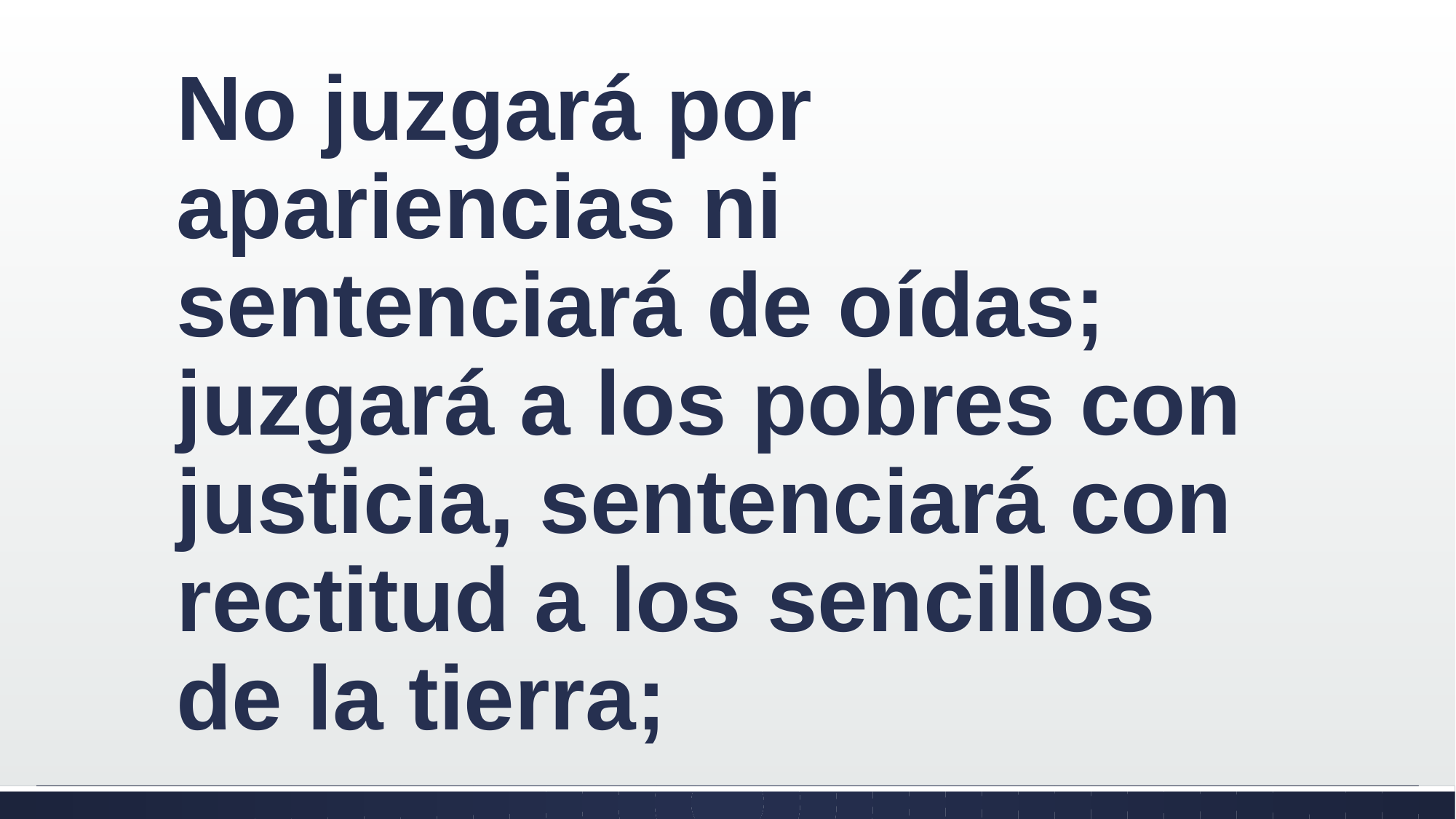

#
No juzgará por apariencias ni sentenciará de oídas; juzgará a los pobres con justicia, sentenciará con rectitud a los sencillos de la tierra;